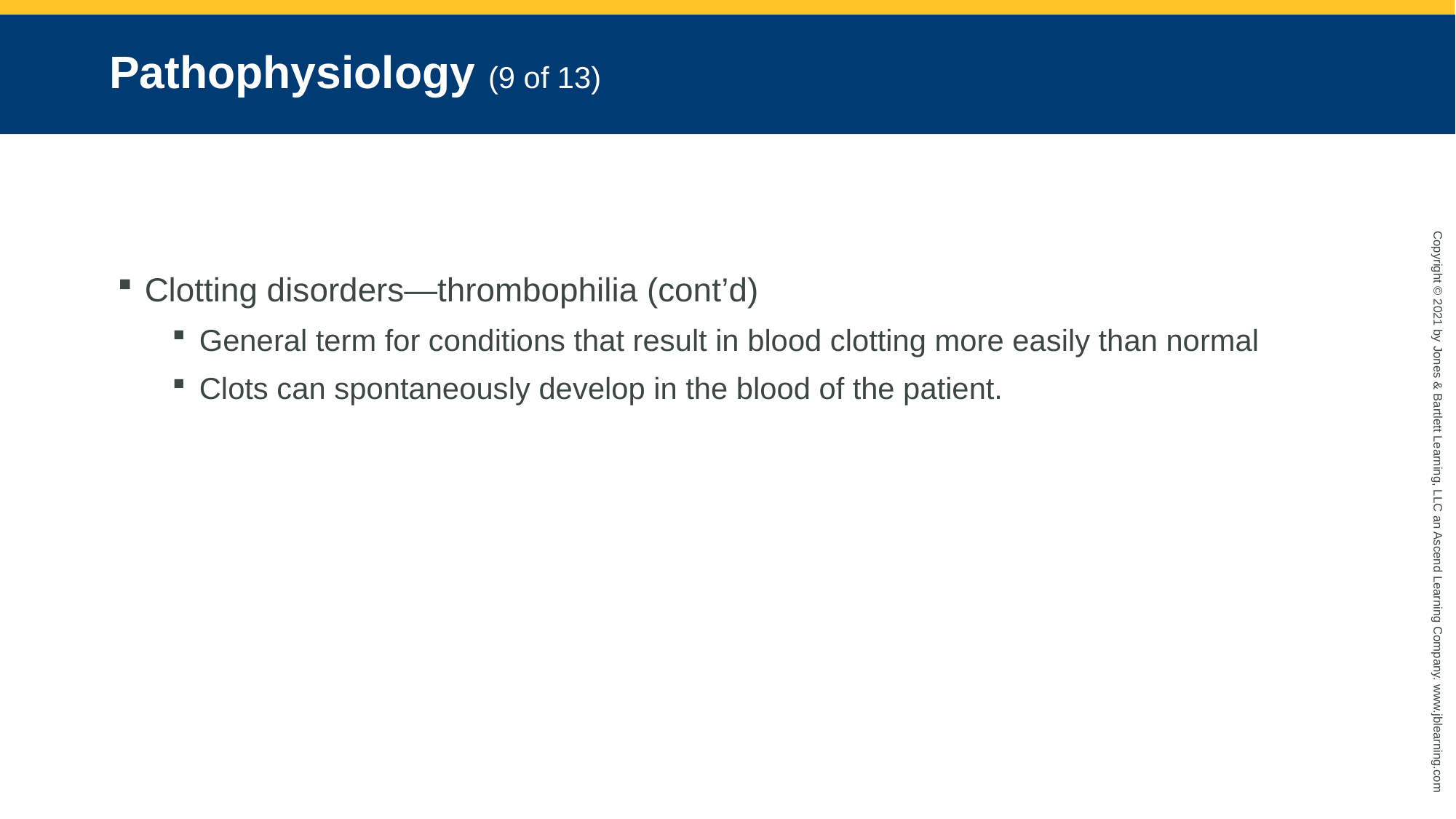

# Pathophysiology (9 of 13)
Clotting disorders—thrombophilia (cont’d)
General term for conditions that result in blood clotting more easily than normal
Clots can spontaneously develop in the blood of the patient.